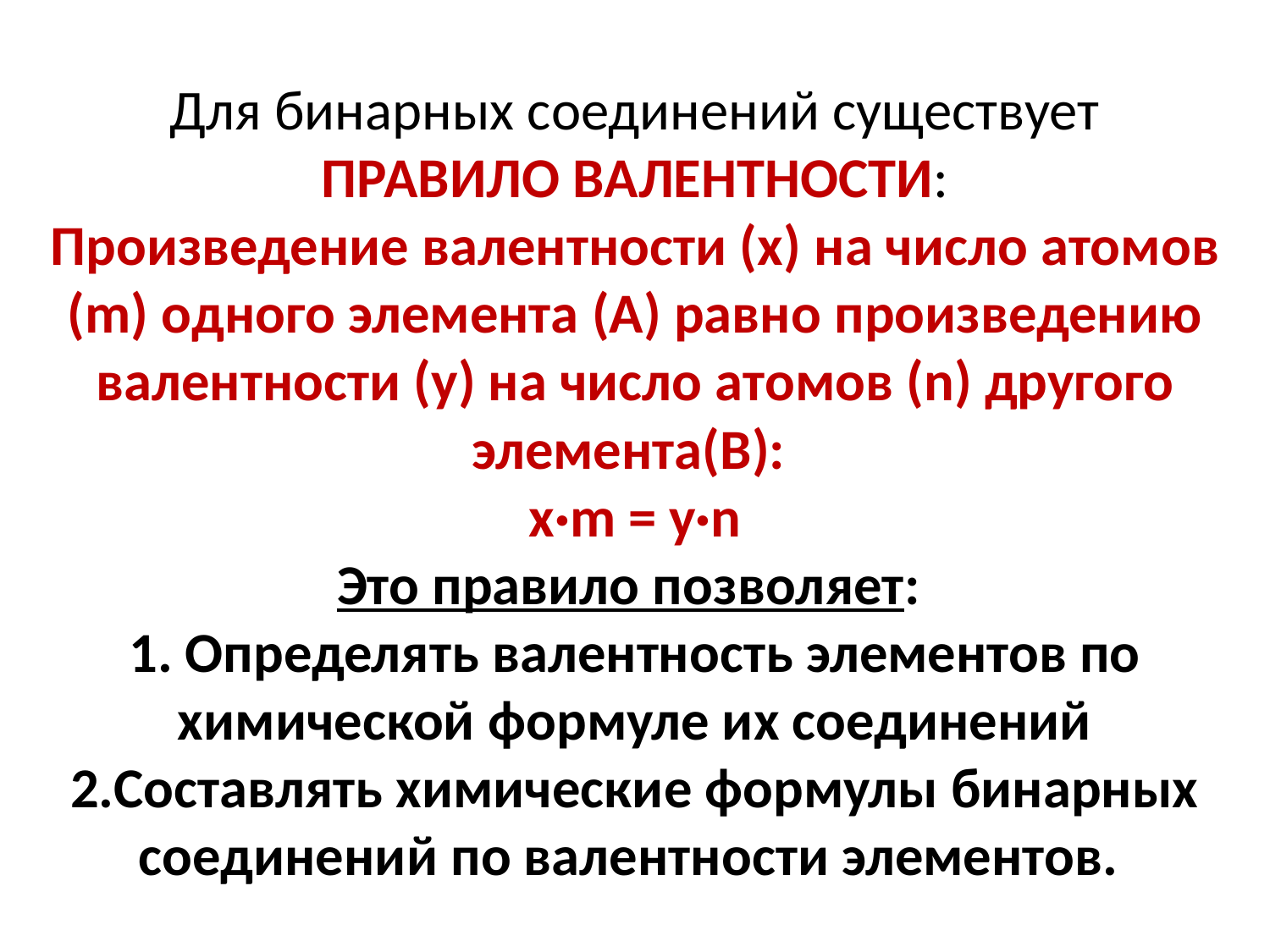

# Для бинарных соединений существует ПРАВИЛО ВАЛЕНТНОСТИ: Произведение валентности (x) на число атомов (m) одного элемента (A) равно произведению валентности (y) на число атомов (n) другого элемента(B): x·m = y·n Это правило позволяет: 1. Определять валентность элементов по химической формуле их соединений 2.Составлять химические формулы бинарных соединений по валентности элементов.